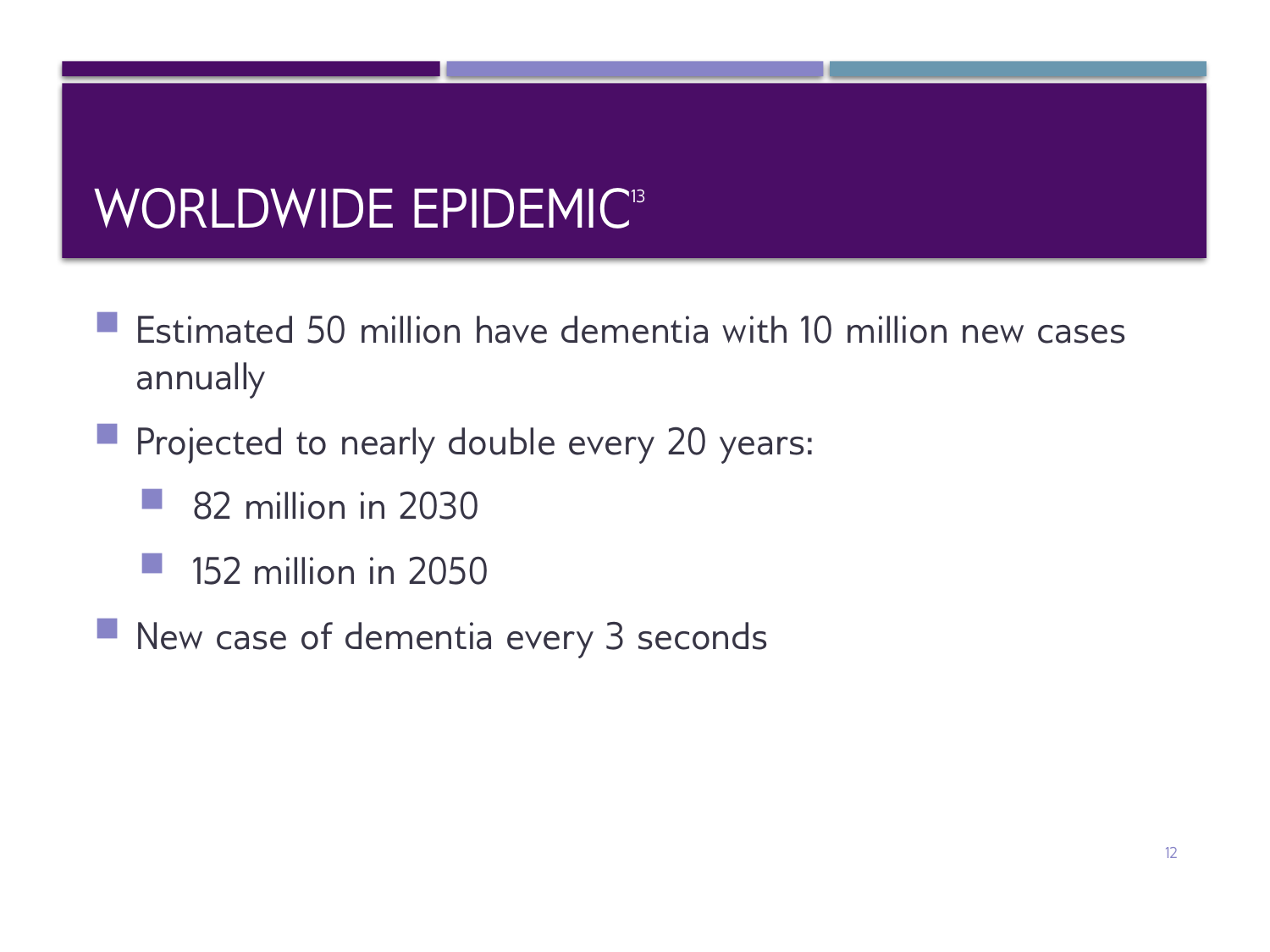

# Worldwide Epidemic13
Estimated 50 million have dementia with 10 million new cases annually
Projected to nearly double every 20 years:
 82 million in 2030
 152 million in 2050
New case of dementia every 3 seconds

12